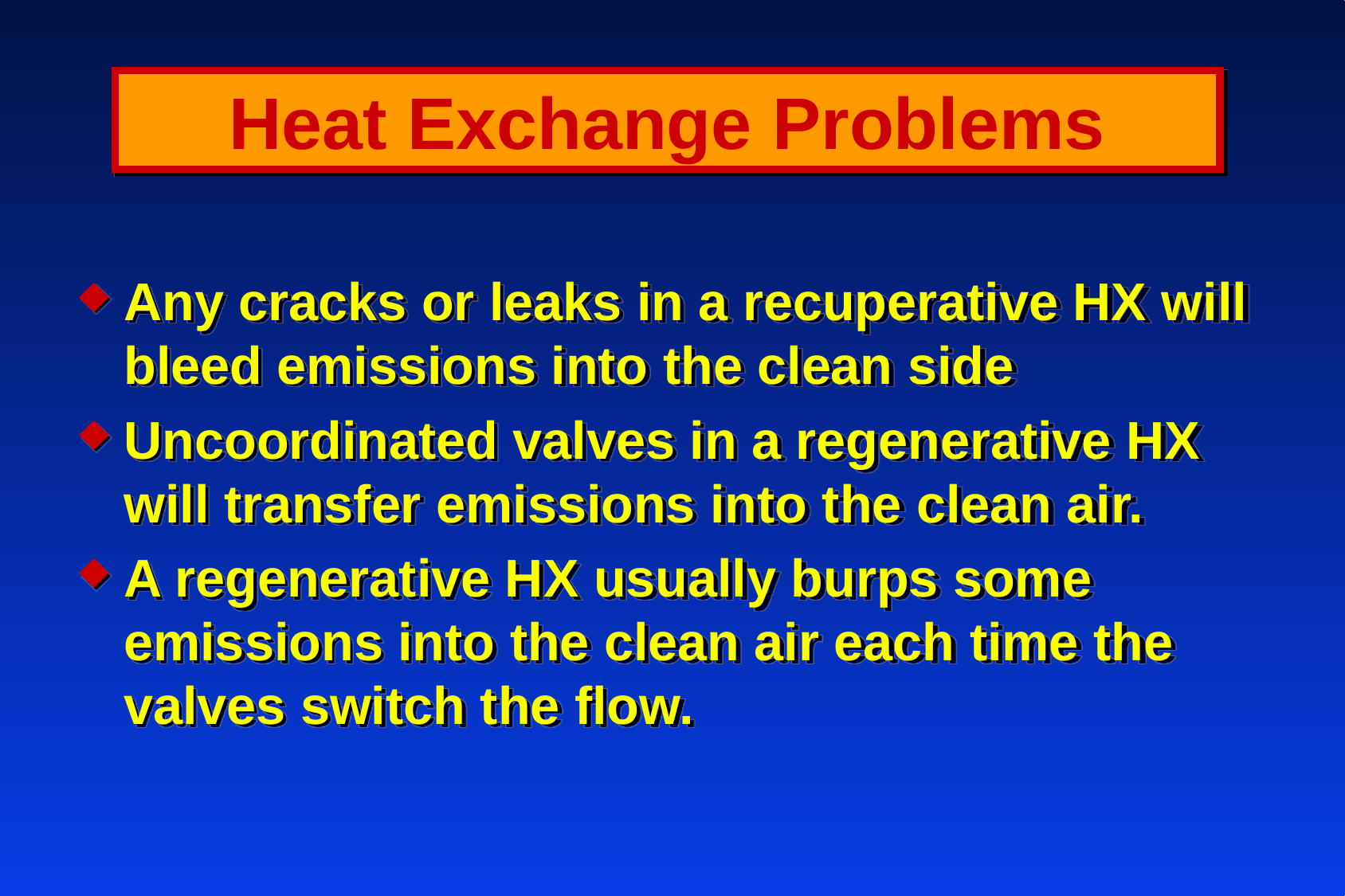

# Heat Exchange Problems
Any cracks or leaks in a recuperative HX will bleed emissions into the clean side
Uncoordinated valves in a regenerative HX will transfer emissions into the clean air.
A regenerative HX usually burps some emissions into the clean air each time the valves switch the flow.